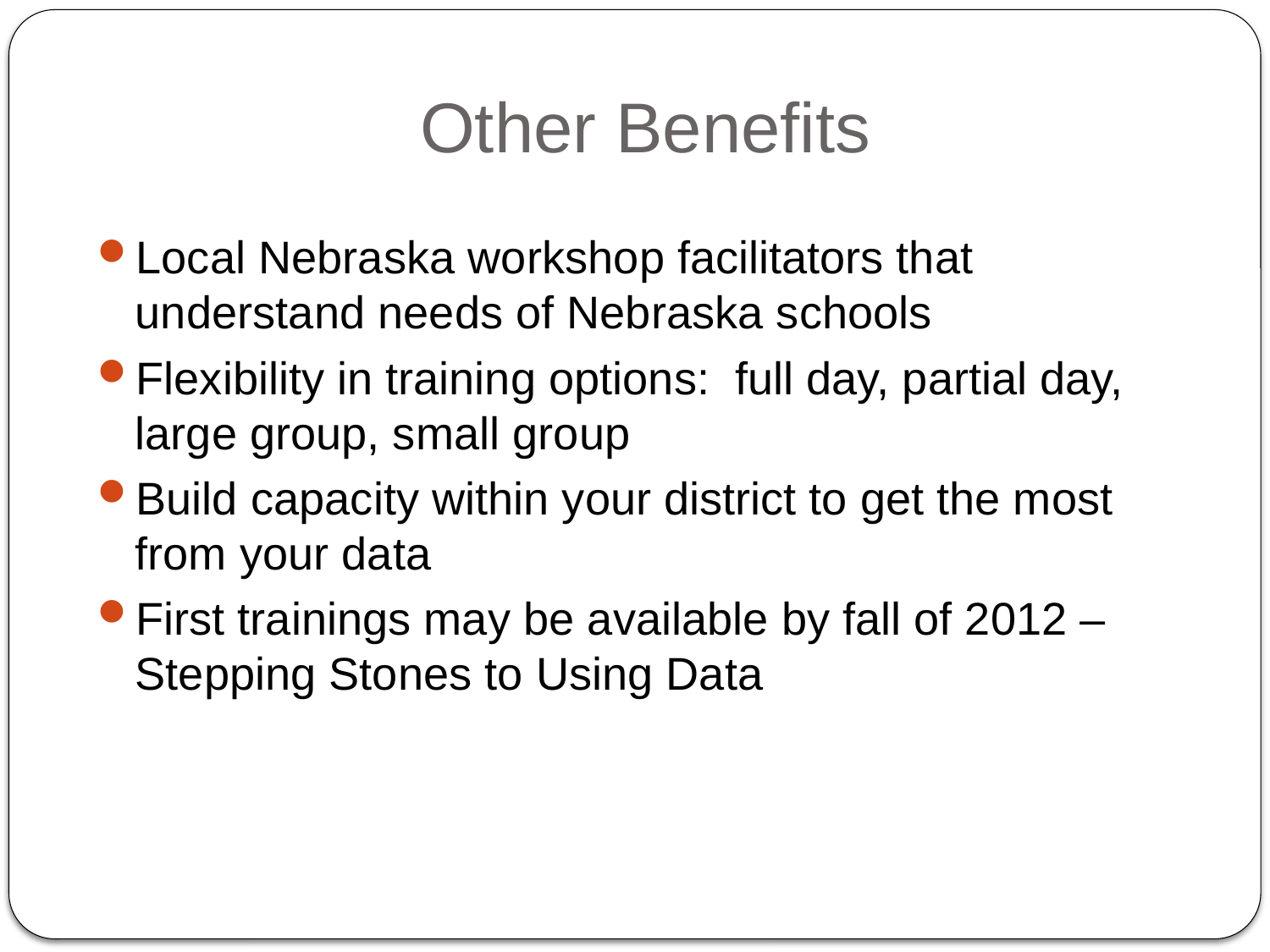

# Other Benefits
Local Nebraska workshop facilitators that understand needs of Nebraska schools
Flexibility in training options:  full day, partial day, large group, small group
Build capacity within your district to get the most from your data
First trainings may be available by fall of 2012 – Stepping Stones to Using Data